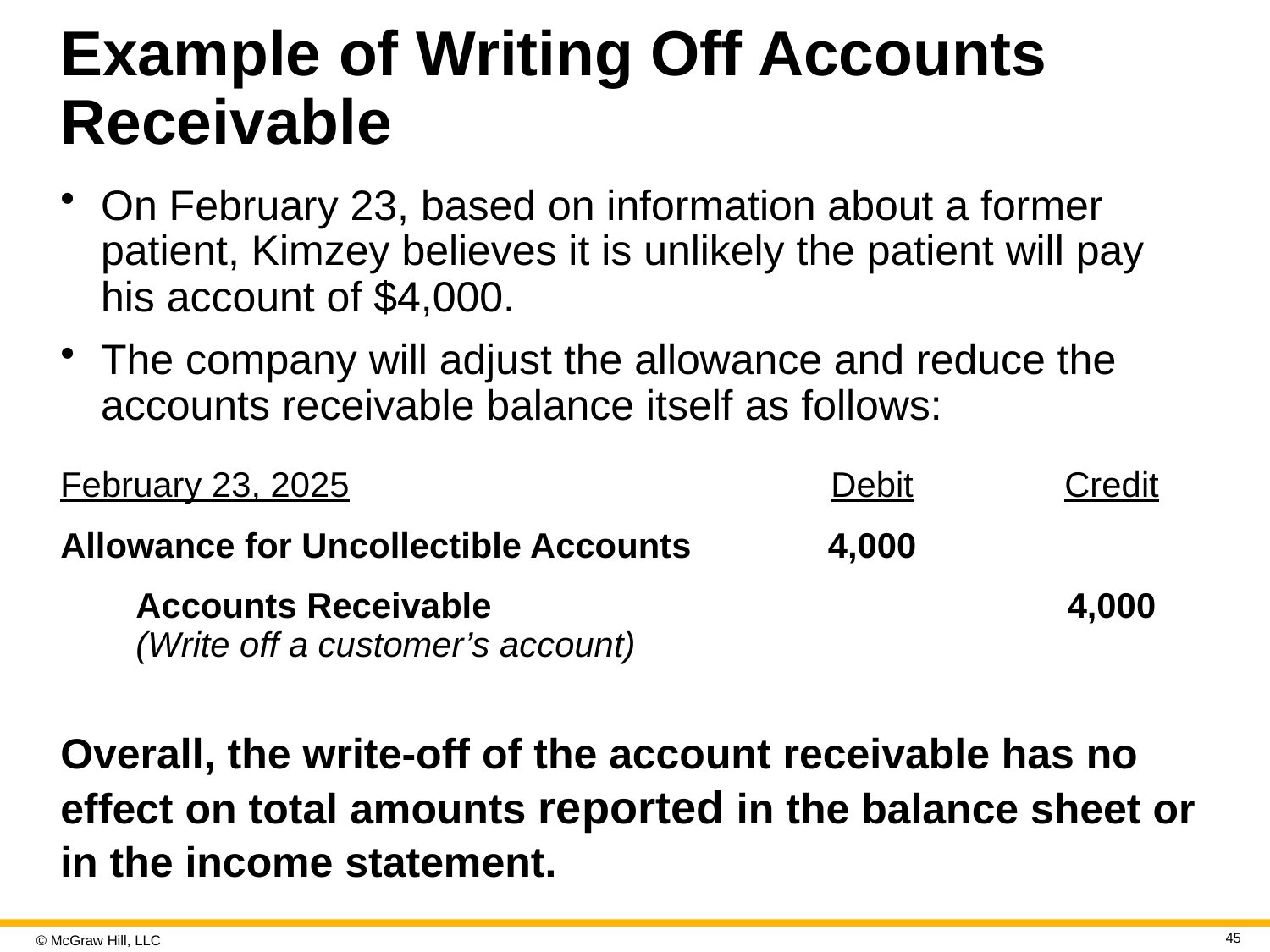

# Example of Writing Off Accounts Receivable
On February 23, based on information about a former patient, Kimzey believes it is unlikely the patient will pay his account of $4,000.
The company will adjust the allowance and reduce the accounts receivable balance itself as follows:
| February 23, 2025 | Debit | Credit |
| --- | --- | --- |
| Allowance for Uncollectible Accounts | 4,000 |  |
| Accounts Receivable (Write off a customer’s account) |  | 4,000 |
Overall, the write-off of the account receivable has no effect on total amounts reported in the balance sheet or in the income statement.
45